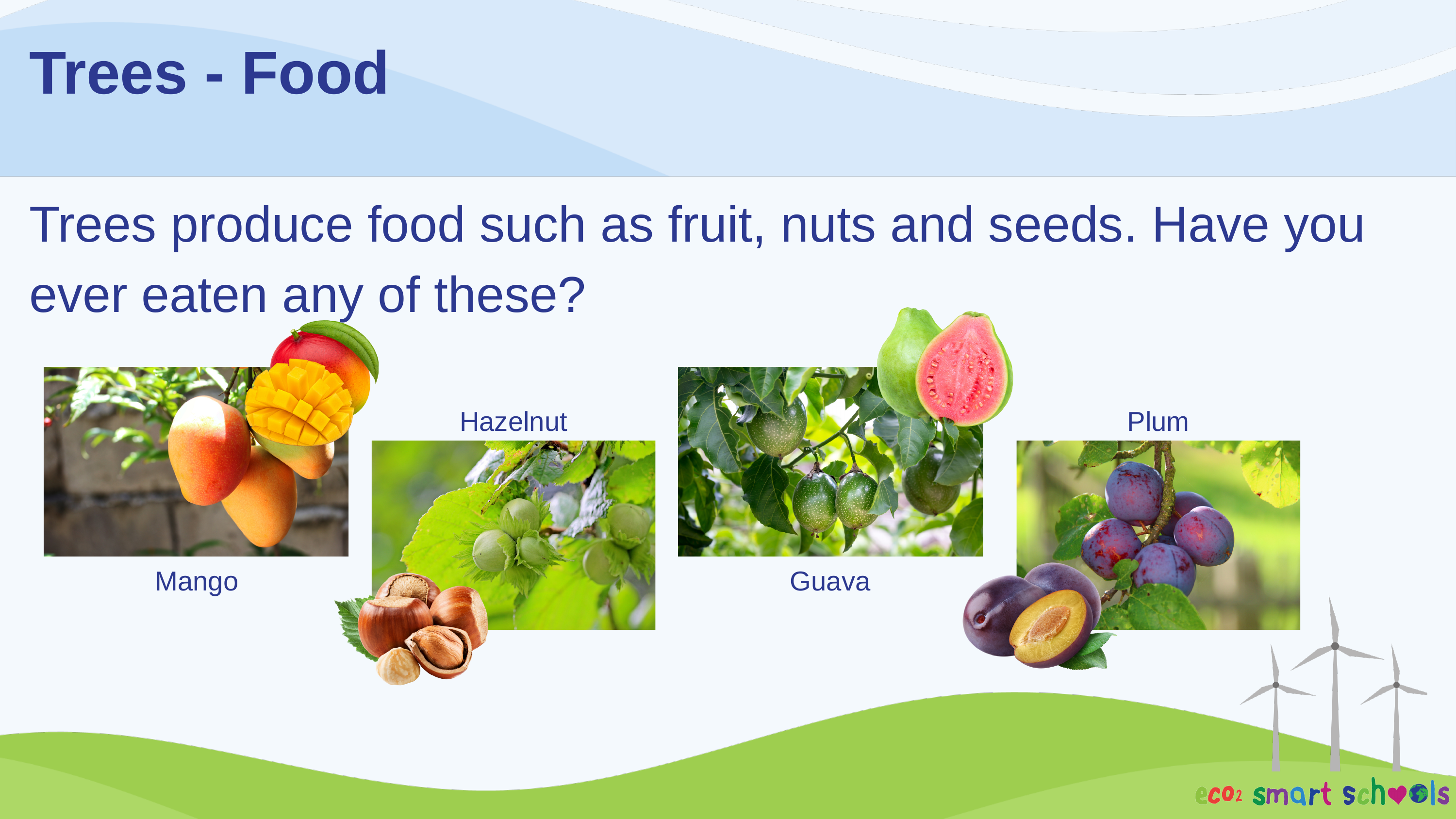

Trees - Food
Trees produce food such as fruit, nuts and seeds. Have you ever eaten any of these?

Hazelnut
Plum

Mango
Guava